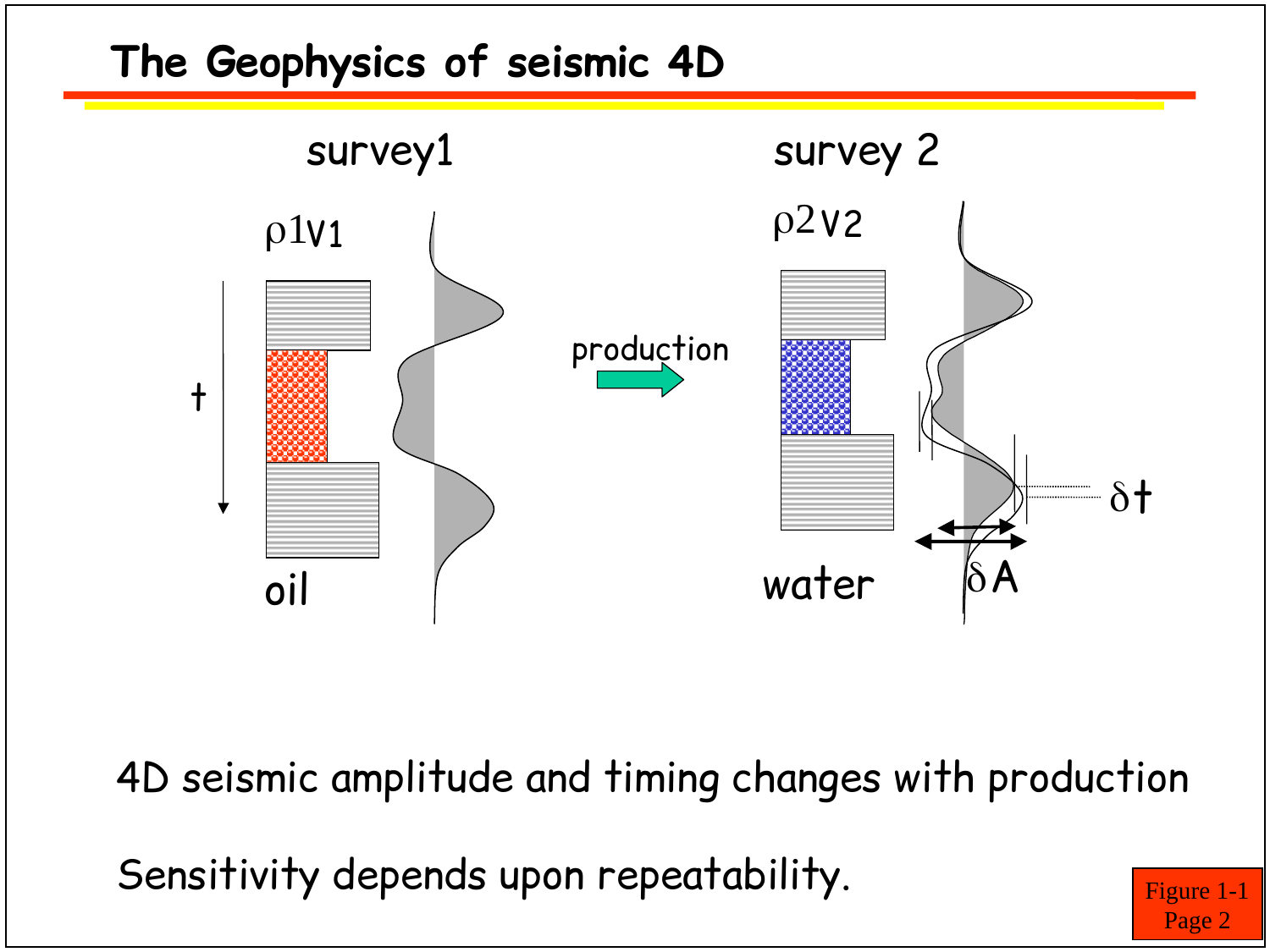

The Geophysics of seismic 4D
survey1
survey 2
ρ2
ρ1
V2

V1

production

t

δ
t

water
δ
A
oil
4D seismic amplitude and timing changes with production

Sensitivity depends upon repeatability.
Figure 1-1
Page 2